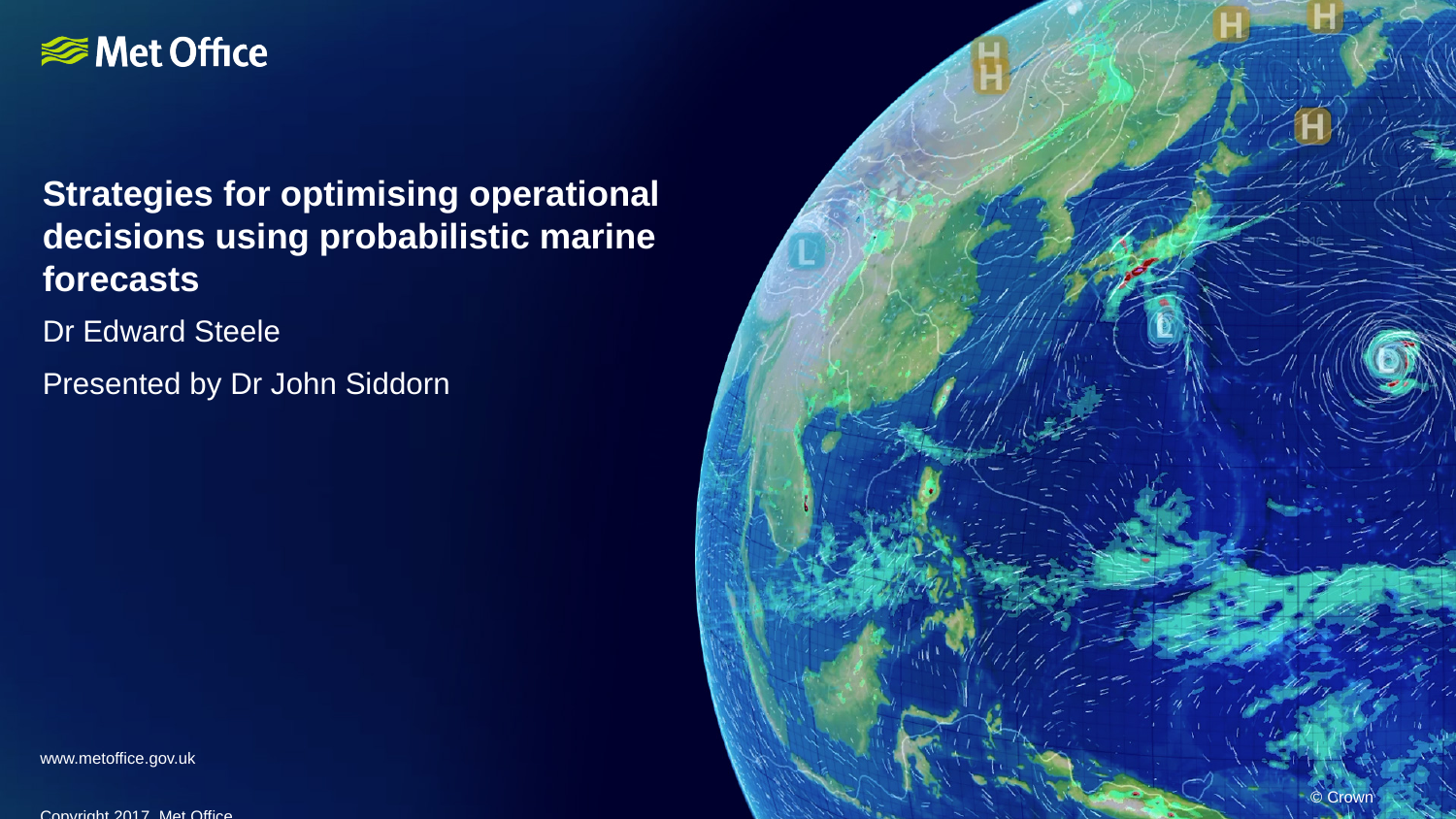

# Strategies for optimising operational decisions using probabilistic marine forecasts
Dr Edward Steele
Presented by Dr John Siddorn
www.metoffice.gov.uk																									                       © Crown Copyright 2017, Met Office